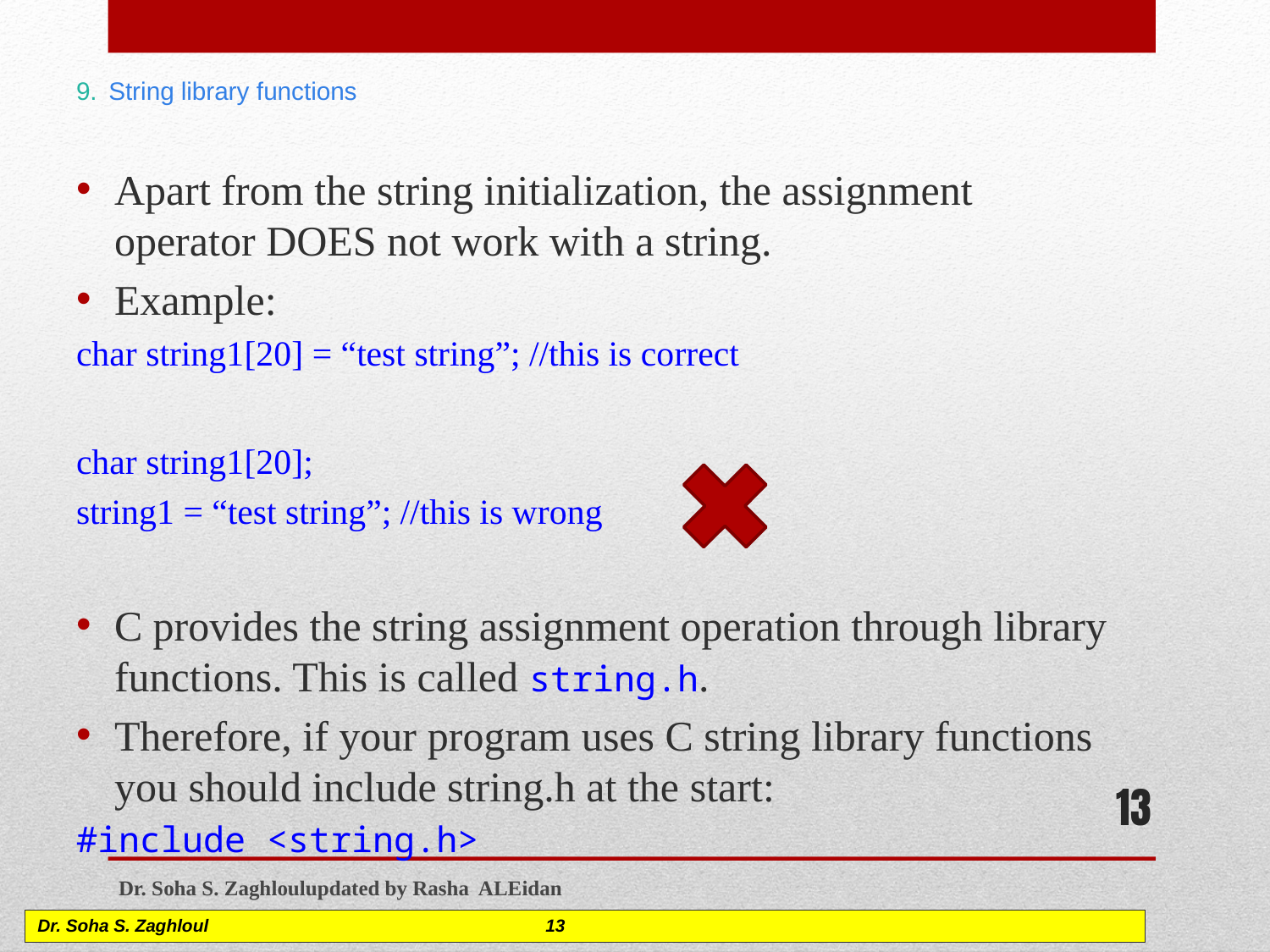

# 9. String library functions
Apart from the string initialization, the assignment operator DOES not work with a string.
Example:
char string1[20] = “test string”; //this is correct

char string1[20];
string1 = “test string”; //this is wrong

C provides the string assignment operation through library functions. This is called string.h.
Therefore, if your program uses C string library functions you should include string.h at the start:
#include <string.h>

13
Dr. Soha S. Zaghloul	updated by Rasha  ALEidan
Dr. Soha S. Zaghloul			13